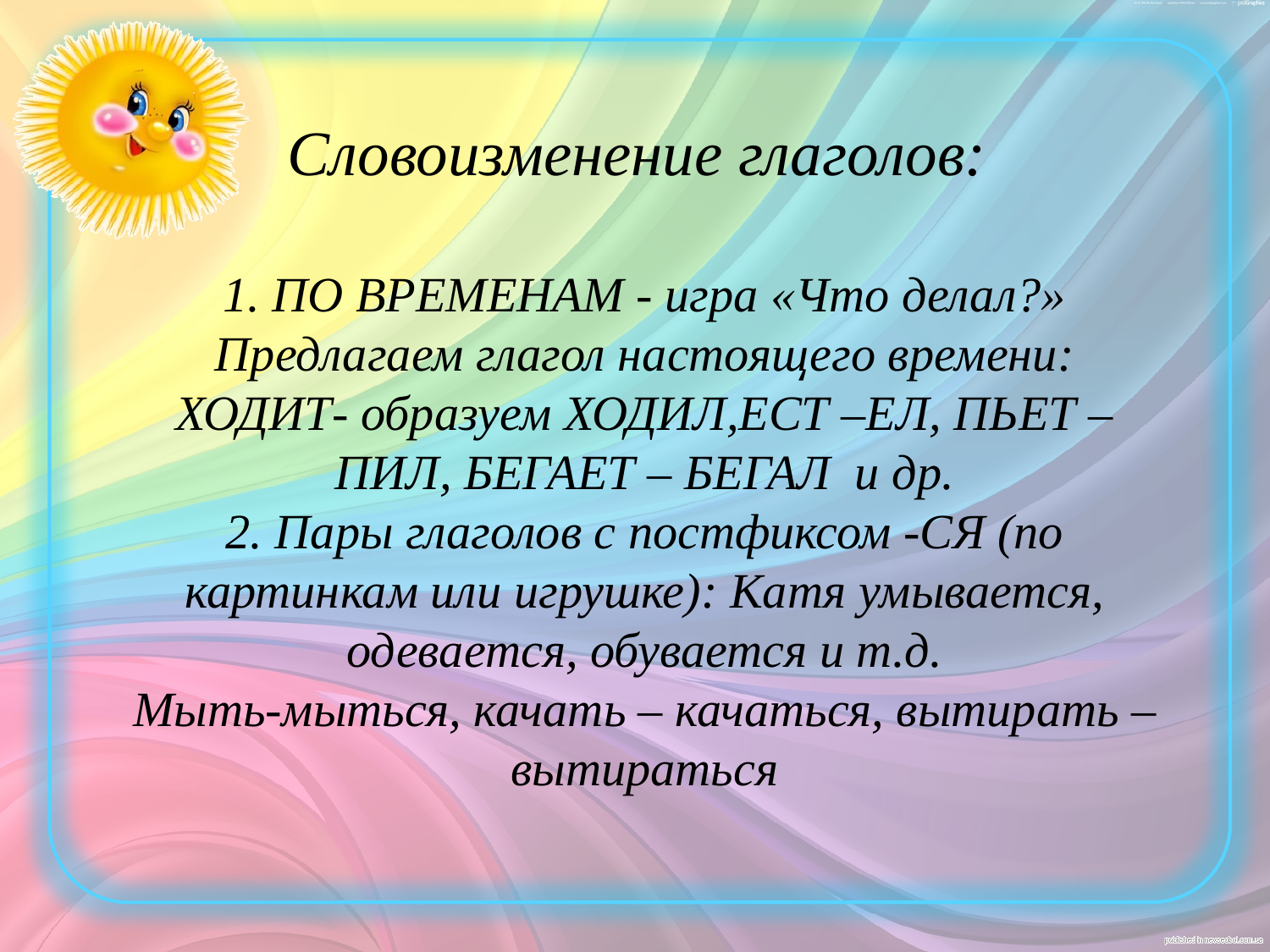

Словоизменение глаголов:

# 1. ПО ВРЕМЕНАМ - игра «Что делал?» Предлагаем глагол настоящего времени: ХОДИТ- образуем ХОДИЛ,ЕСТ –ЕЛ, ПЬЕТ –ПИЛ, БЕГАЕТ – БЕГАЛ  и др. 2. Пары глаголов с постфиксом -СЯ (по картинкам или игрушке): Катя умывается, одевается, обувается и т.д. Мыть-мыться, качать – качаться, вытирать –вытираться